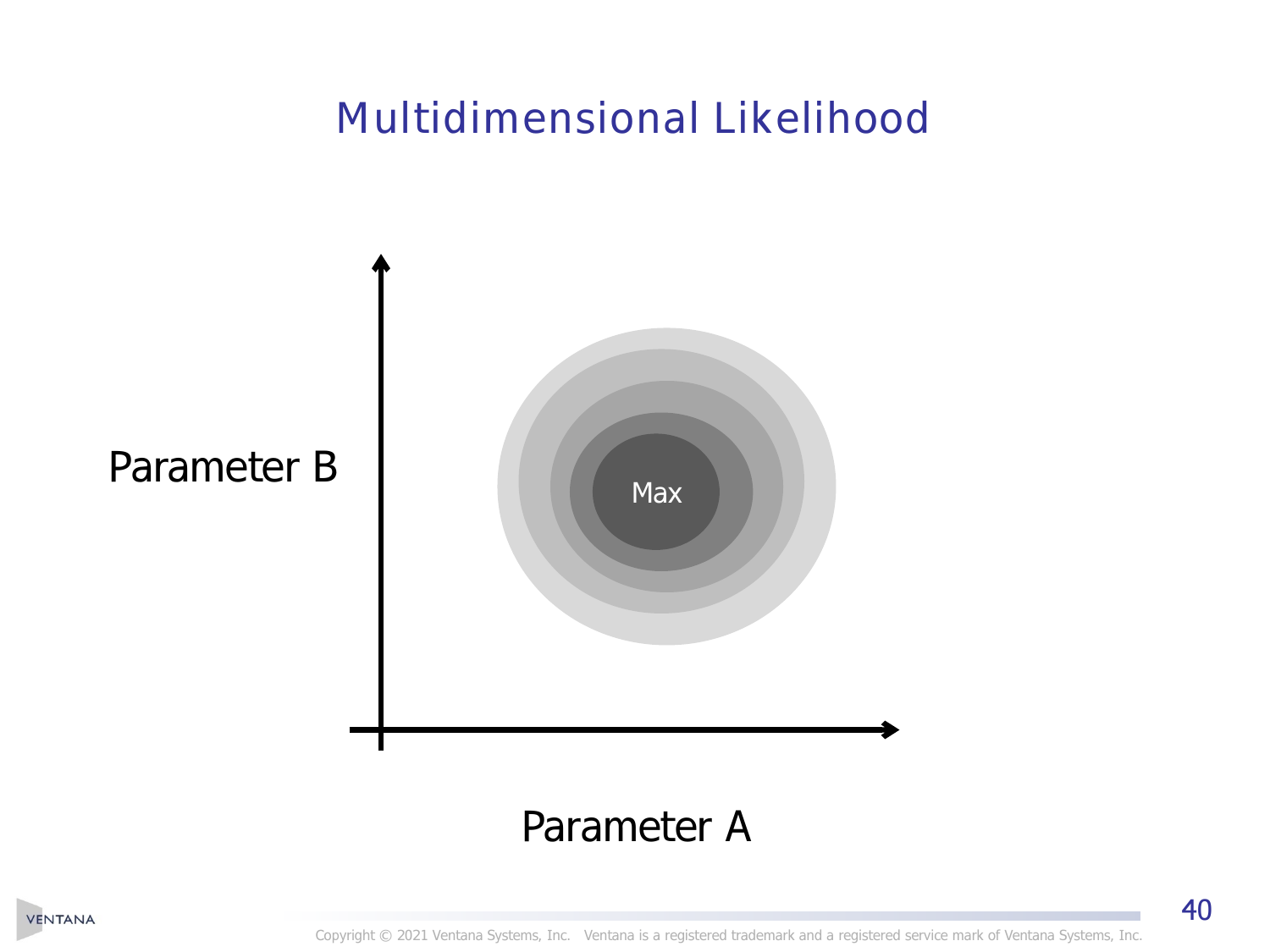

# Multidimensional Likelihood

Parameter B

Max
Parameter A